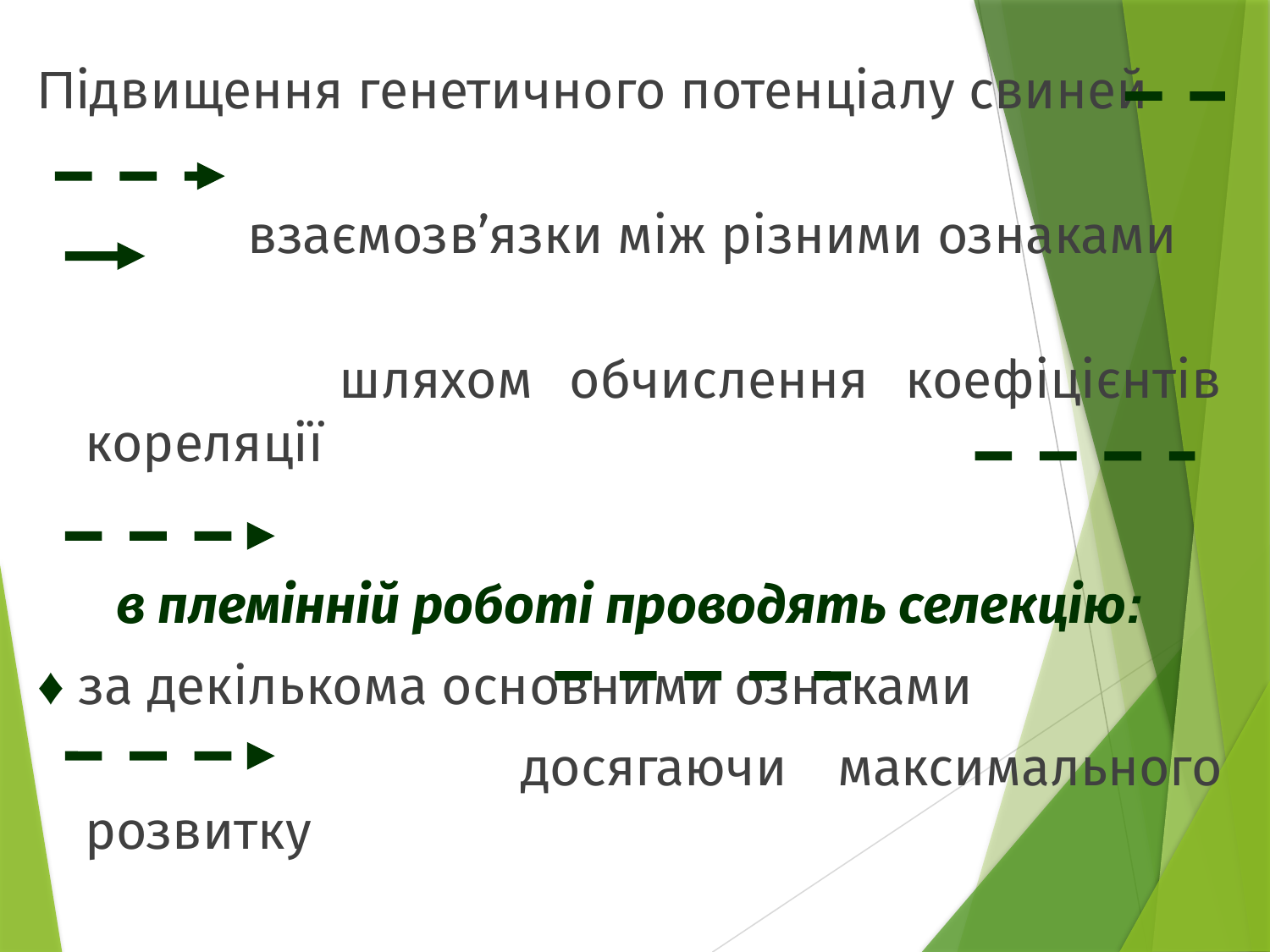

Підвищення генетичного потенціалу свиней
              взаємозв’язки між різними ознаками
        шляхом обчислення коефіцієнтів кореляції

в племінній роботі проводять селекцію:
♦ за декількома основними ознаками
                   досягаючи  максимального розвитку

♦ щодо інших ознак
                     розвиток був на рівні стандартів